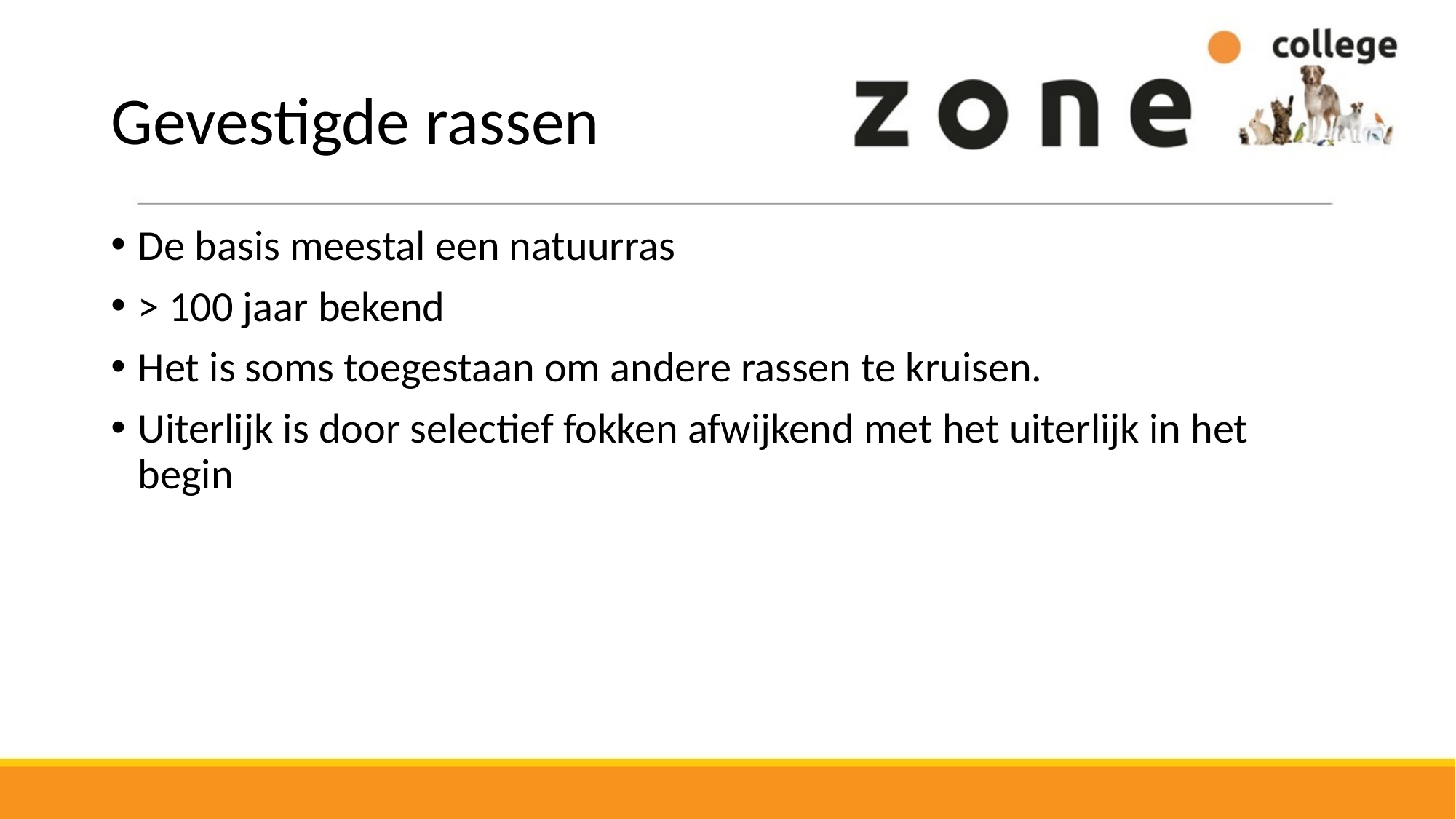

# Gevestigde rassen
De basis meestal een natuurras
> 100 jaar bekend
Het is soms toegestaan om andere rassen te kruisen.
Uiterlijk is door selectief fokken afwijkend met het uiterlijk in het begin